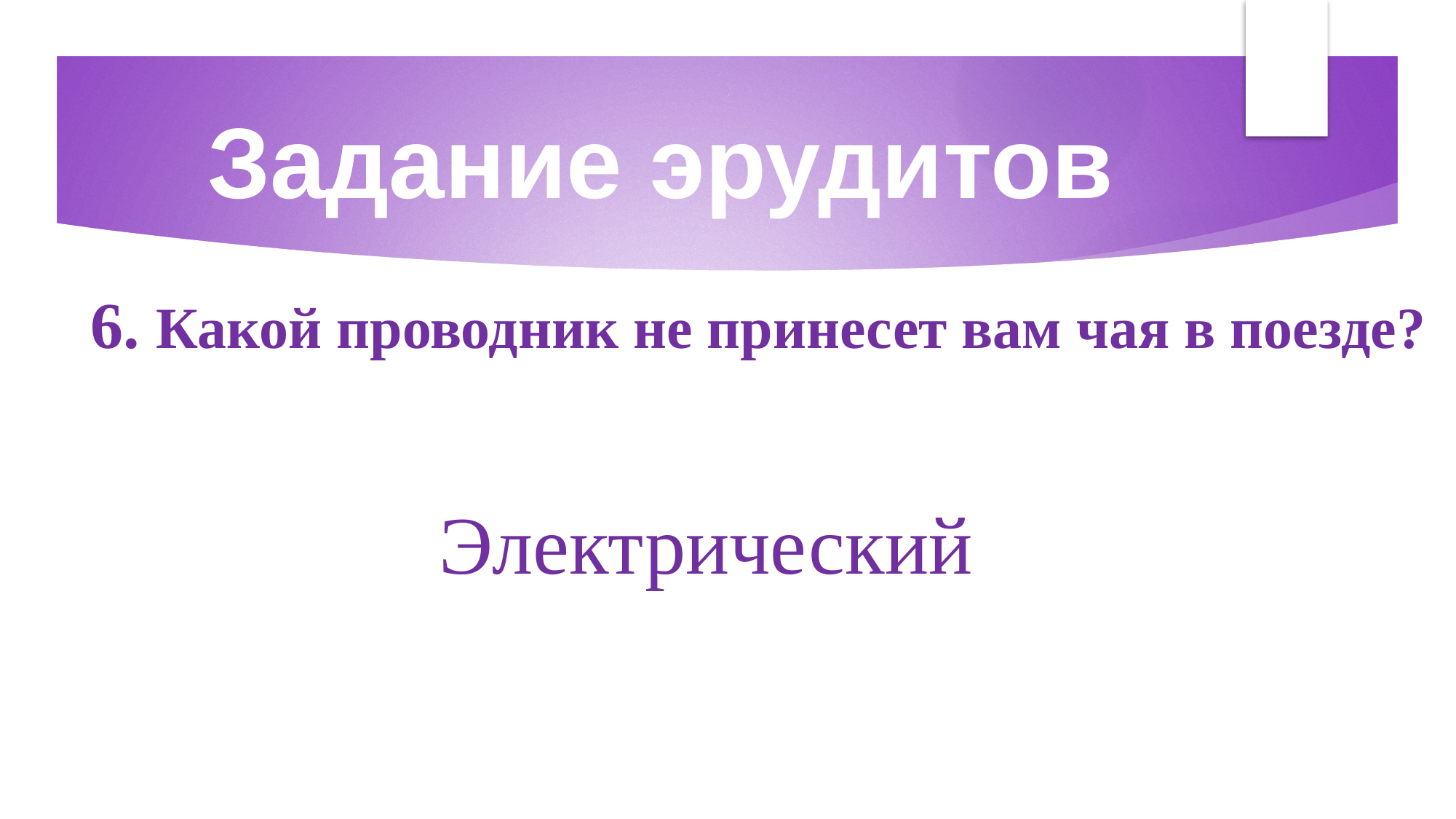

# Задание эрудитов
6. Какой проводник не принесет вам чая в поезде?

Электрический